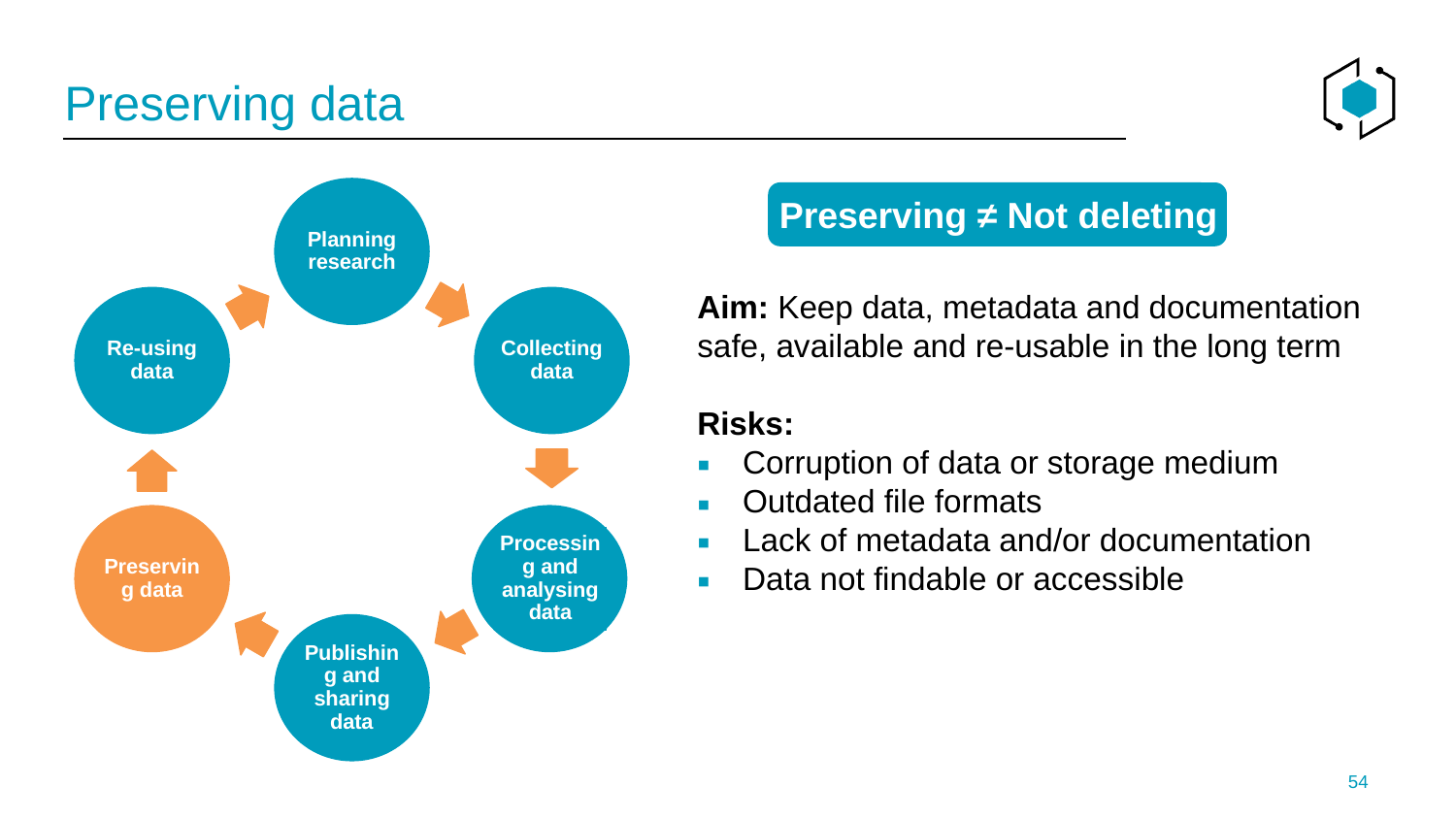

# Preserving data

Aim: Keep data, metadata and documentation safe, available and re-usable in the long term

Risks:
Corruption of data or storage medium
Outdated file formats
Lack of metadata and/or documentation
Data not findable or accessible

Planning research

Re-using data
Collecting data

Preserving data
Processing and analysing data

Publishing and sharing data

Preserving ≠ Not deleting
54